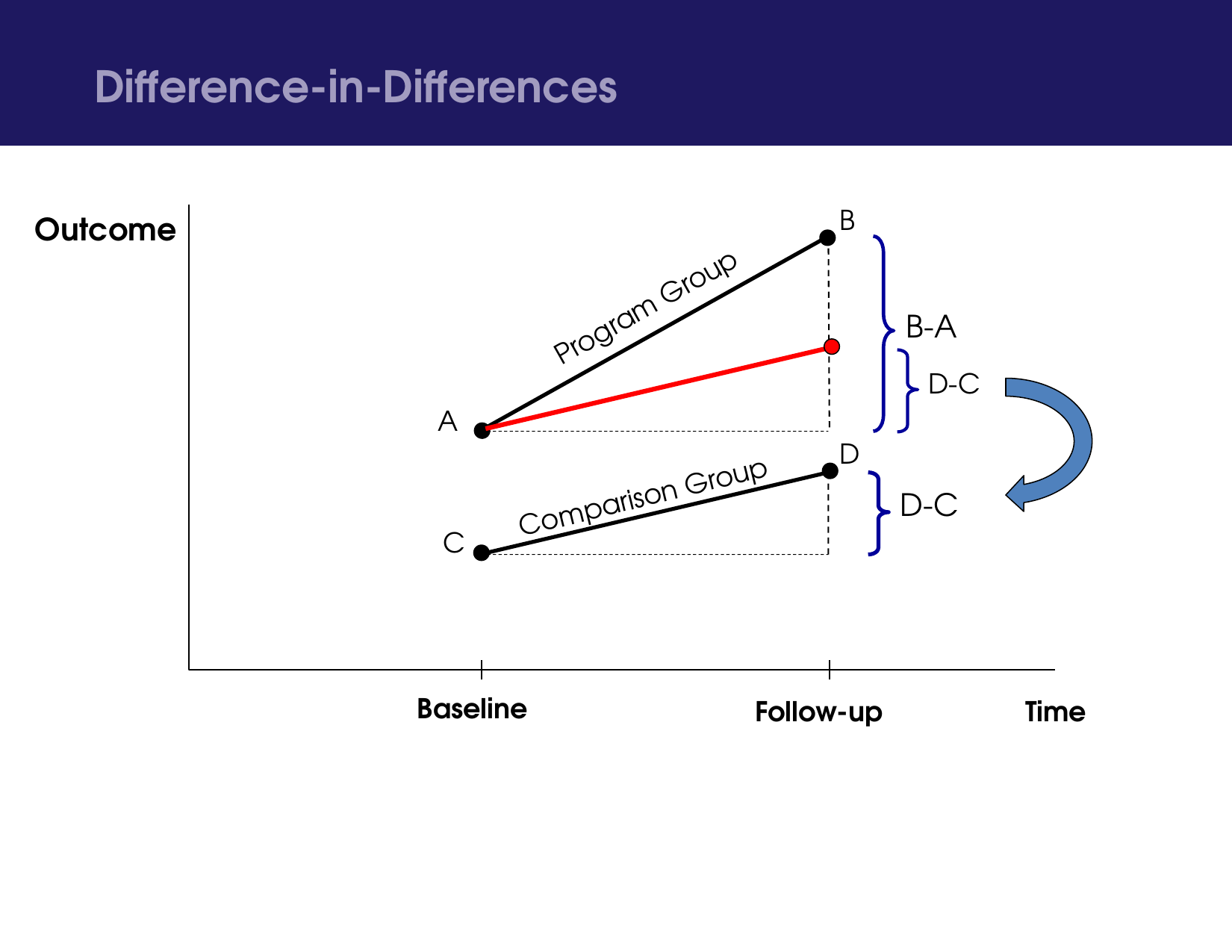

Difference-in-Differences
B

Outcome

Program Group
 B-A

D-C
A

D

Comparison Group
 D-C
C

Time
Follow-up
Baseline